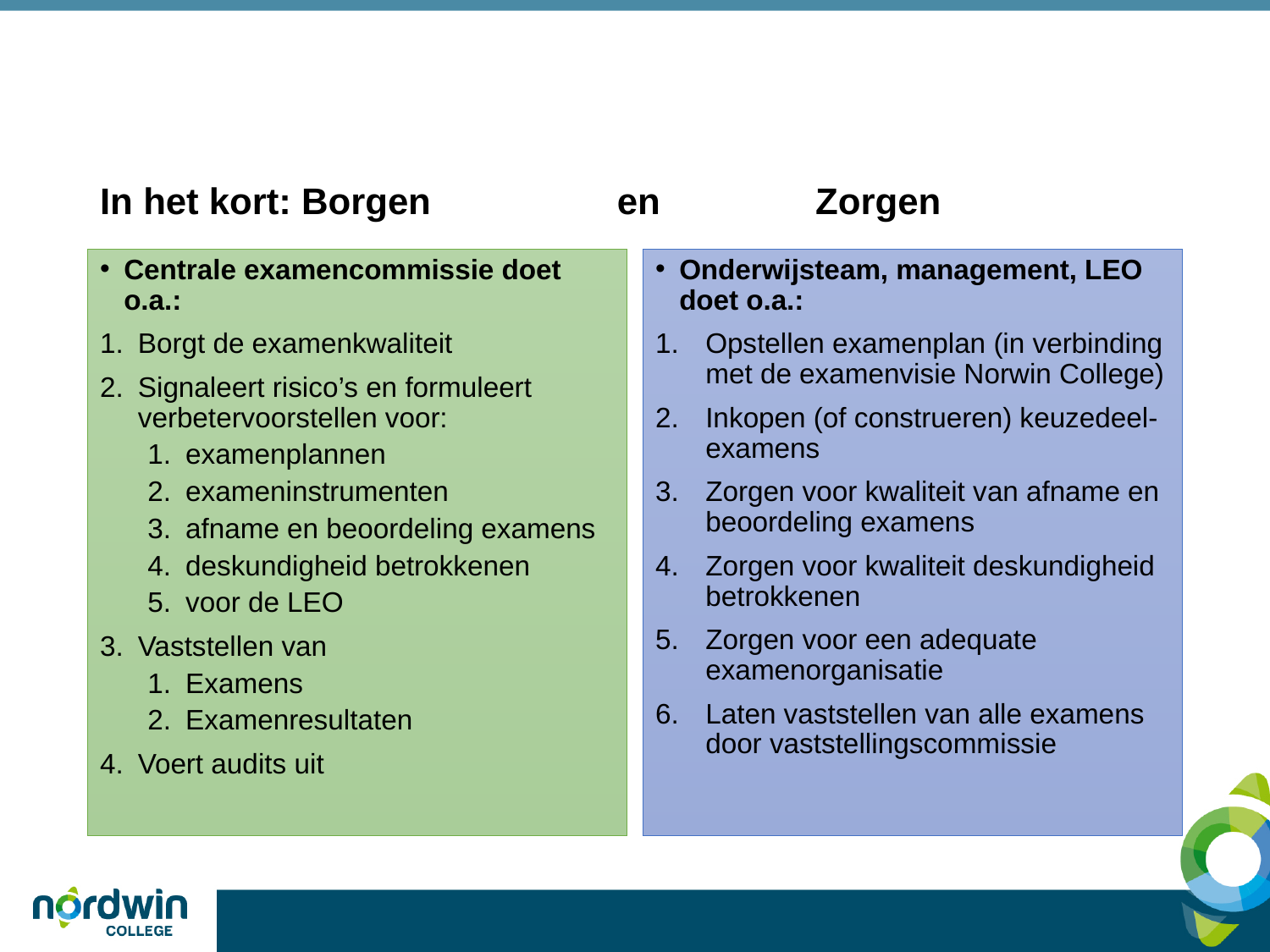

# In het kort: Borgen                  en               Zorgen
Centrale examencommissie doet o.a.:
Borgt de examenkwaliteit
Signaleert risico’s en formuleert verbetervoorstellen voor:
examenplannen
exameninstrumenten
afname en beoordeling examens
deskundigheid betrokkenen
voor de LEO
Vaststellen van
Examens
Examenresultaten
Voert audits uit
Onderwijsteam, management, LEO doet o.a.:
Opstellen examenplan (in verbinding met de examenvisie Norwin College)
Inkopen (of construeren) keuzedeel-examens
Zorgen voor kwaliteit van afname en beoordeling examens
Zorgen voor kwaliteit deskundigheid betrokkenen
Zorgen voor een adequate examenorganisatie
Laten vaststellen van alle examens door vaststellingscommissie